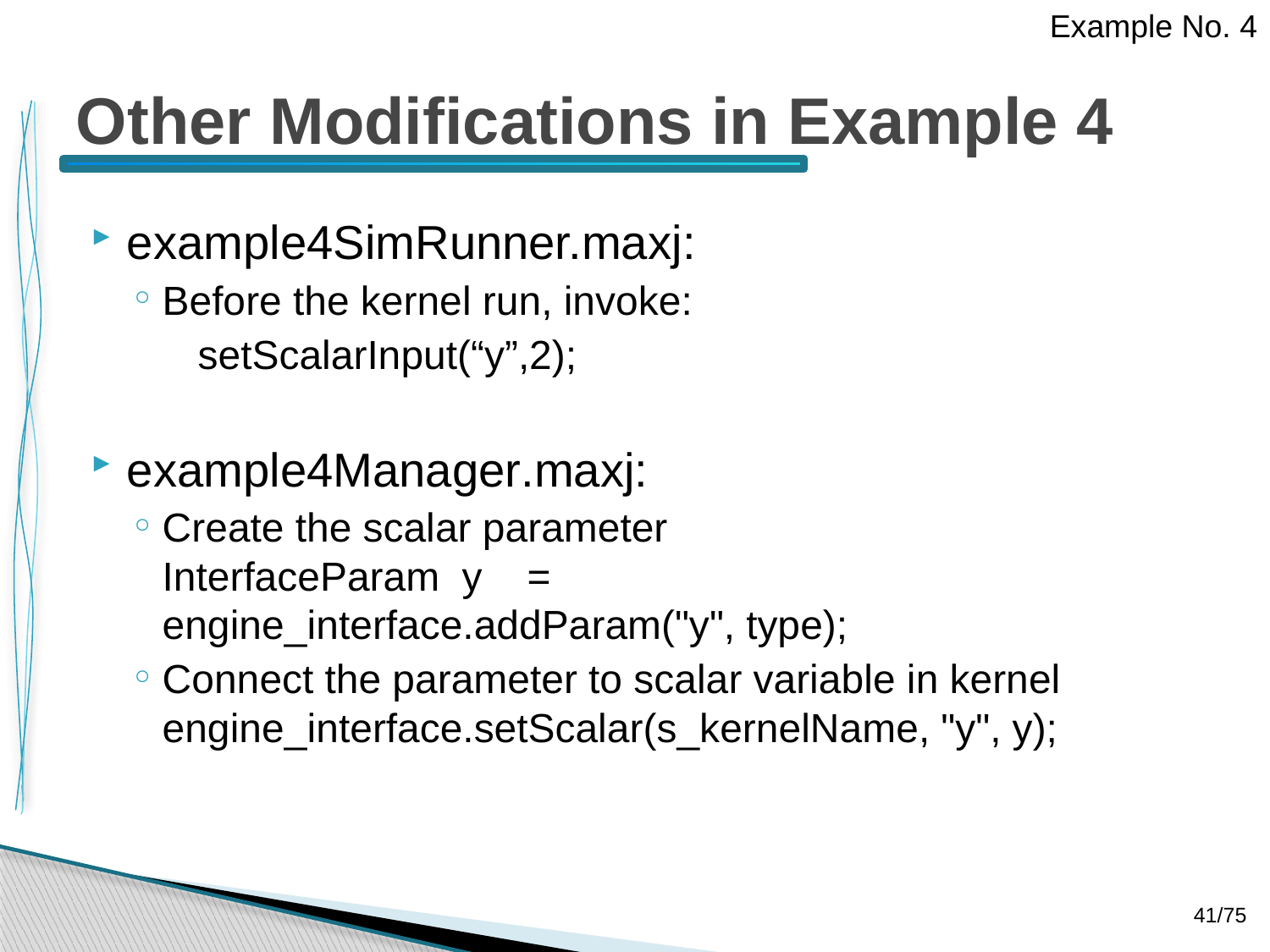

Example No. 4
# Other Modifications in Example 4
example4SimRunner.maxj:
Before the kernel run, invoke:
      setScalarInput(“y”,2);

example4Manager.maxj:
Create the scalar parameter
InterfaceParam  y    = 	engine_interface.addParam("y", type);
Connect the parameter to scalar variable in kernel
engine_interface.setScalar(s_kernelName, "y", y);